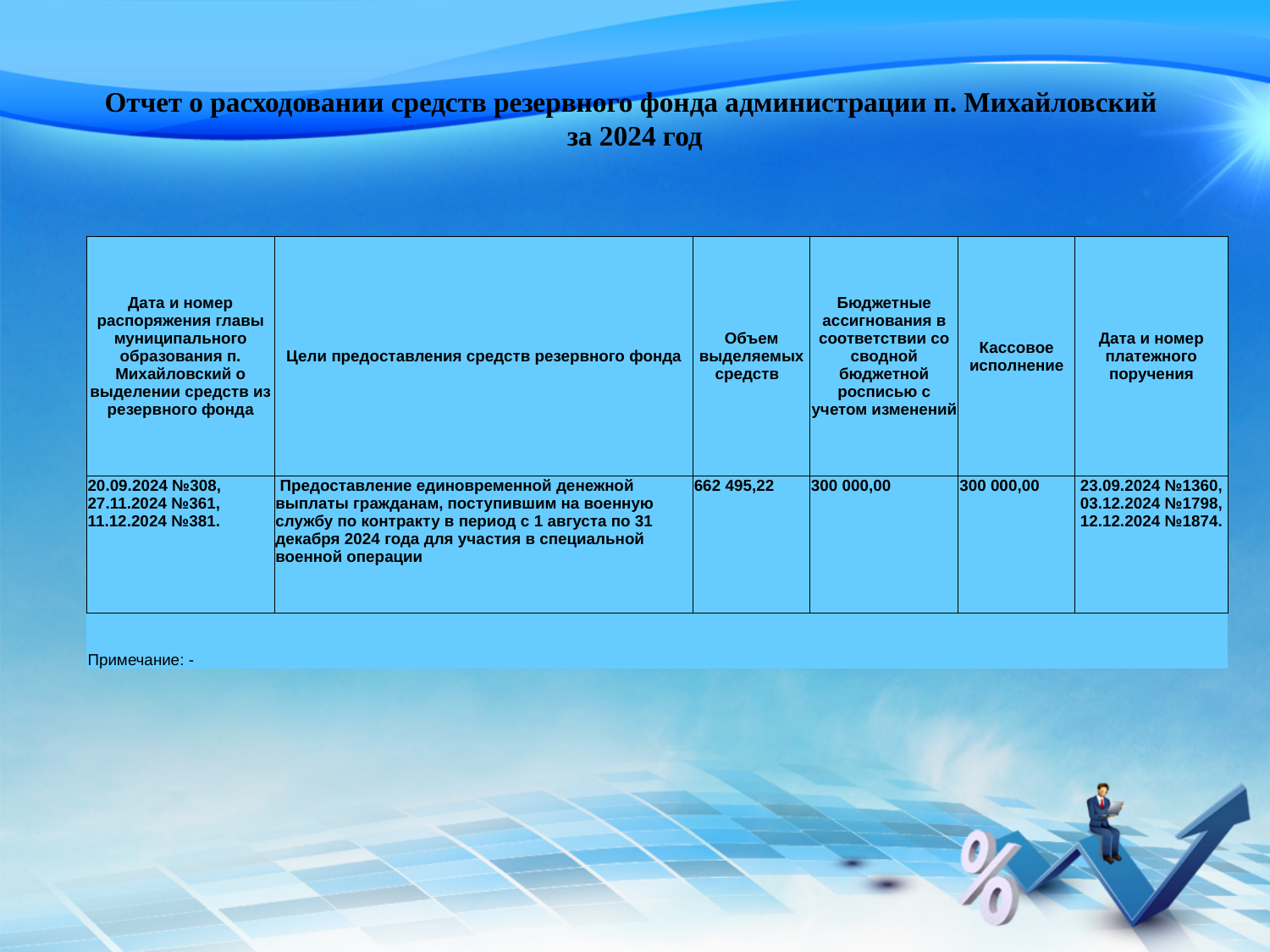

# Отчет о расходовании средств резервного фонда администрации п. Михайловский за 2024 год
| Дата и номер распоряжения главы муниципального образования п. Михайловский о выделении средств из резервного фонда | Цели предоставления средств резервного фонда | Объем выделяемых средств | Бюджетные ассигнования в соответствии со сводной бюджетной росписью с учетом изменений | Кассовое исполнение | Дата и номер платежного поручения |
| --- | --- | --- | --- | --- | --- |
| 20.09.2024 №308, 27.11.2024 №361, 11.12.2024 №381. | Предоставление единовременной денежной выплаты гражданам, поступившим на военную службу по контракту в период с 1 августа по 31 декабря 2024 года для участия в специальной военной операции | 662 495,22 | 300 000,00 | 300 000,00 | 23.09.2024 №1360, 03.12.2024 №1798, 12.12.2024 №1874. |
| Примечание: - |  |  |  |  |  |